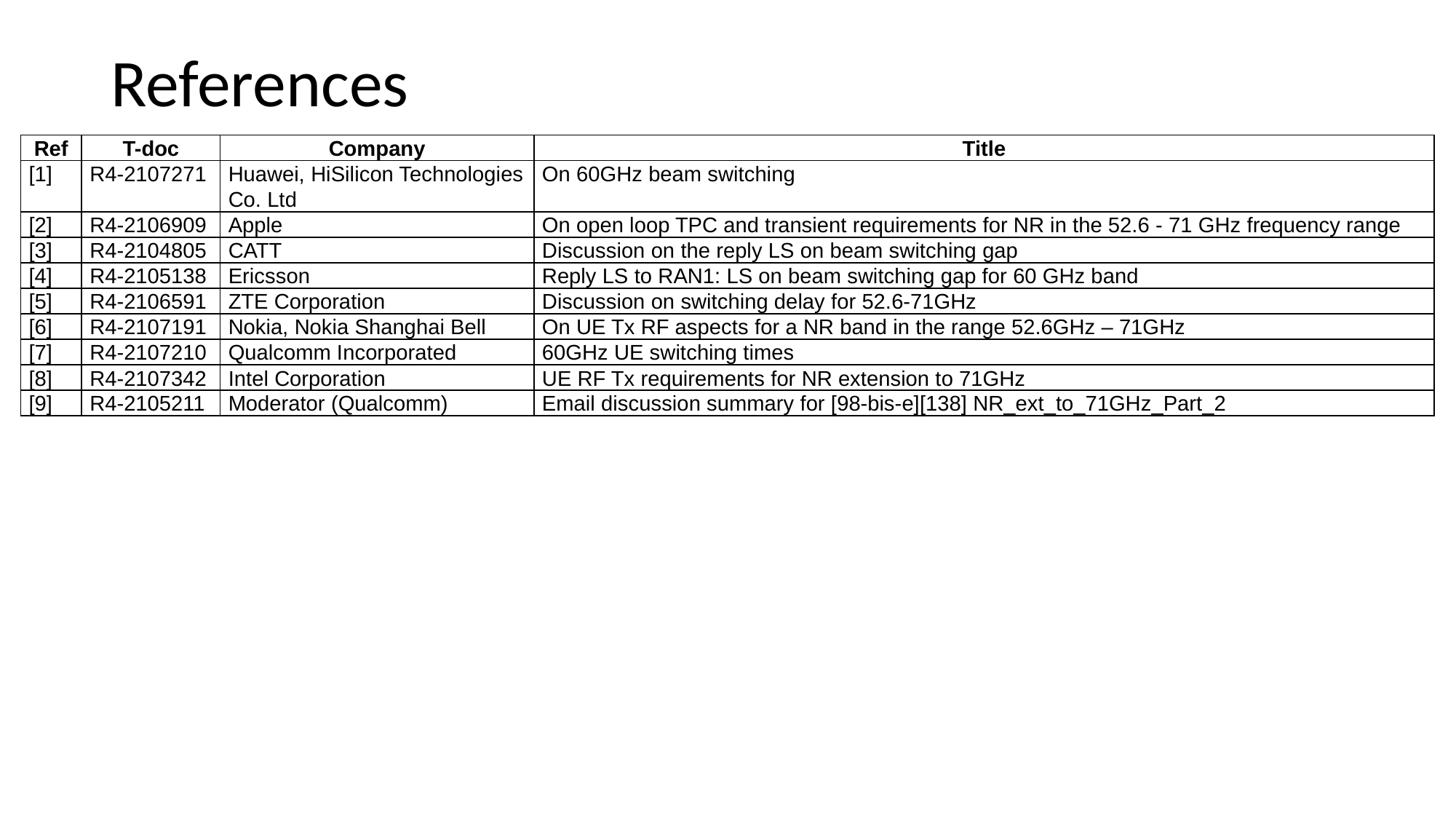

# References
| Ref | T-doc | Company | Title |
| --- | --- | --- | --- |
| [1] | R4-2107271 | Huawei, HiSilicon Technologies Co. Ltd | On 60GHz beam switching |
| [2] | R4-2106909 | Apple | On open loop TPC and transient requirements for NR in the 52.6 - 71 GHz frequency range |
| [3] | R4-2104805 | CATT | Discussion on the reply LS on beam switching gap |
| [4] | R4-2105138 | Ericsson | Reply LS to RAN1: LS on beam switching gap for 60 GHz band |
| [5] | R4-2106591 | ZTE Corporation | Discussion on switching delay for 52.6-71GHz |
| [6] | R4-2107191 | Nokia, Nokia Shanghai Bell | On UE Tx RF aspects for a NR band in the range 52.6GHz – 71GHz |
| [7] | R4-2107210 | Qualcomm Incorporated | 60GHz UE switching times |
| [8] | R4-2107342 | Intel Corporation | UE RF Tx requirements for NR extension to 71GHz |
| [9] | R4-2105211 | Moderator (Qualcomm) | Email discussion summary for [98-bis-e][138] NR\_ext\_to\_71GHz\_Part\_2 |